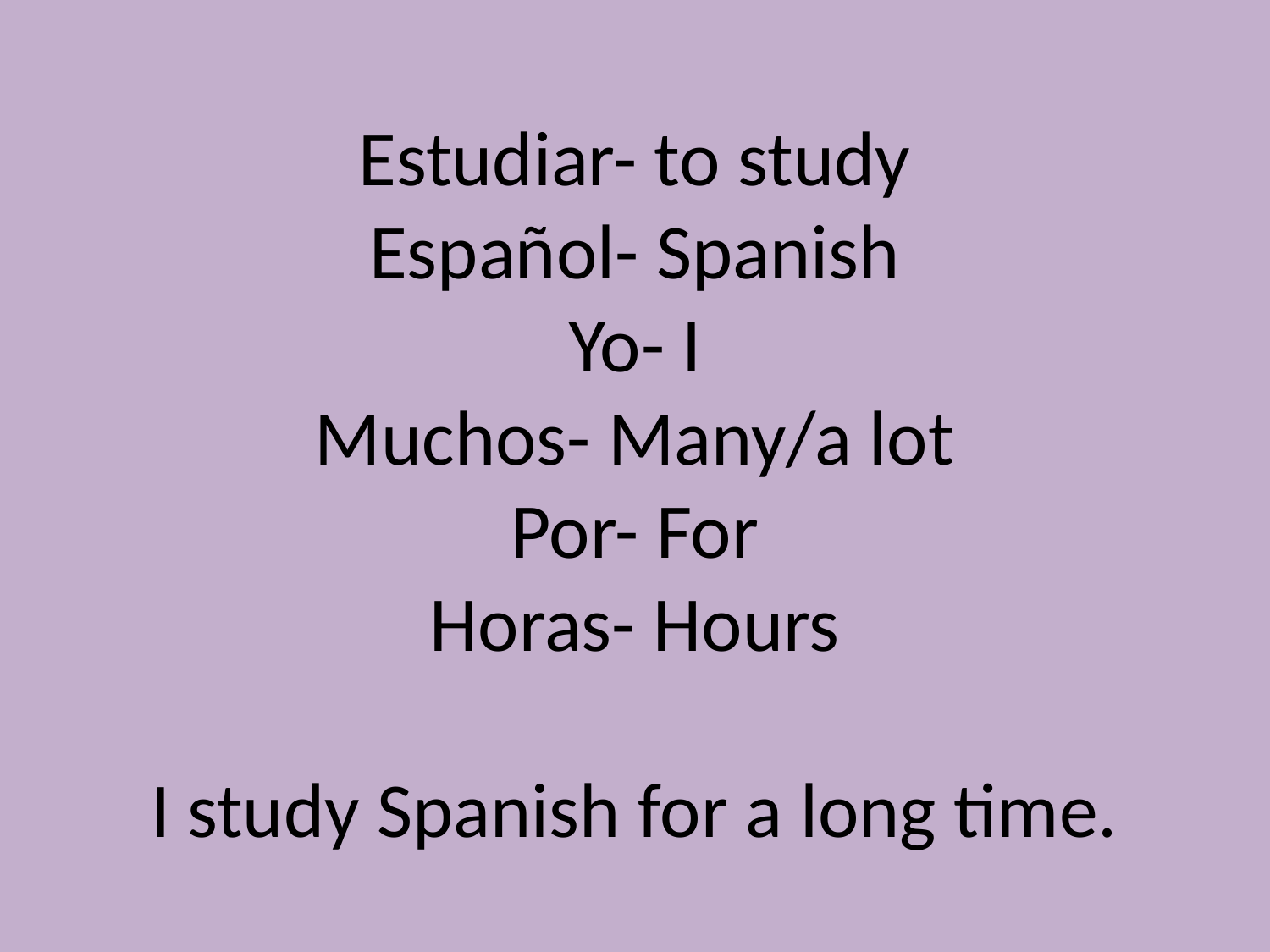

# Estudiar- to study Español- Spanish Yo- I Muchos- Many/a lot Por- For Horas- Hours I study Spanish for a long time.